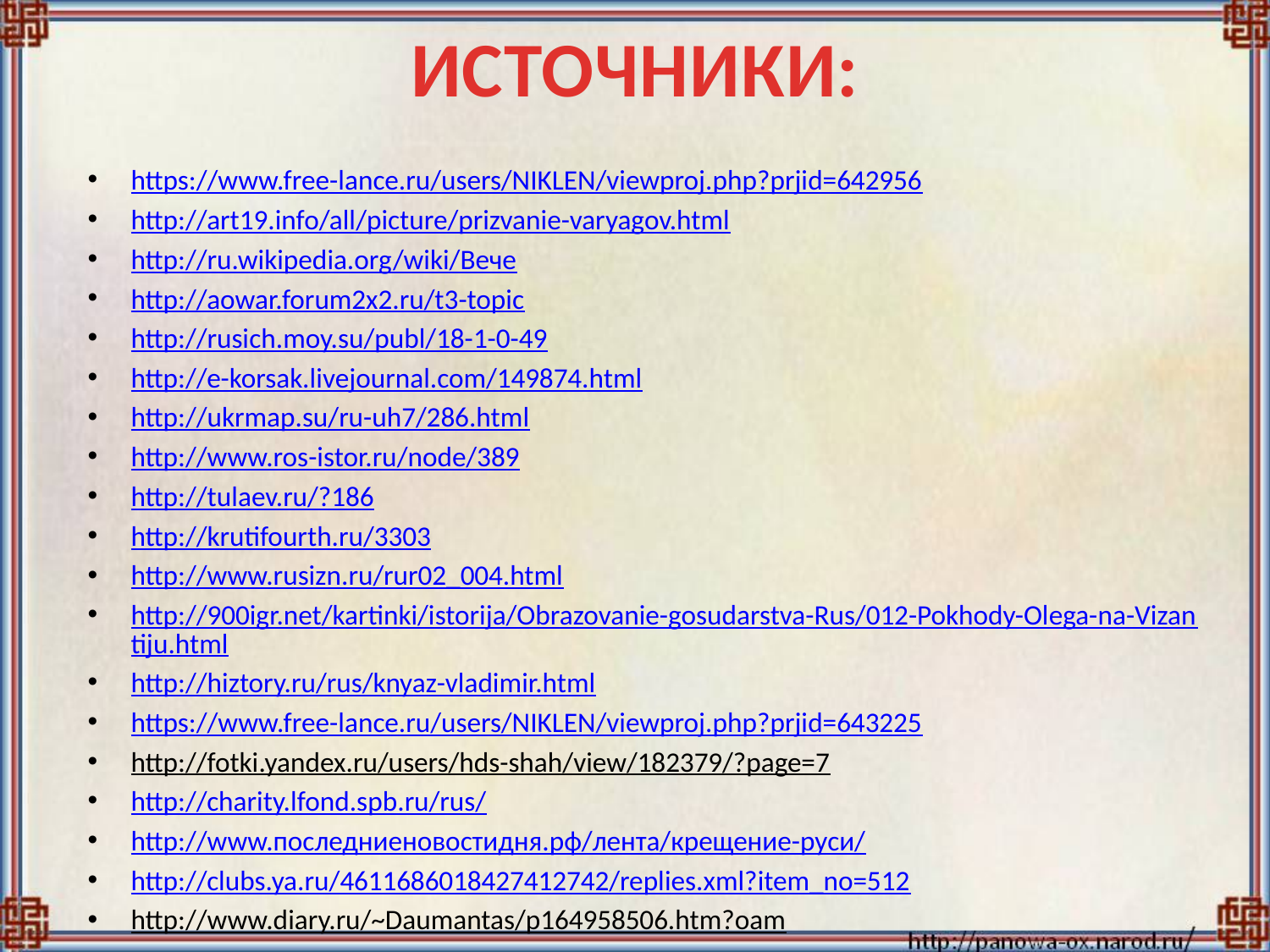

# ИСТОЧНИКИ:

https://www.free-lance.ru/users/NIKLEN/viewproj.php?prjid=642956
http://art19.info/all/picture/prizvanie-varyagov.html
http://ru.wikipedia.org/wiki/Вече
http://aowar.forum2x2.ru/t3-topic
http://rusich.moy.su/publ/18-1-0-49
http://e-korsak.livejournal.com/149874.html
http://ukrmap.su/ru-uh7/286.html
http://www.ros-istor.ru/node/389
http://tulaev.ru/?186
http://krutifourth.ru/3303
http://www.rusizn.ru/rur02_004.html
http://900igr.net/kartinki/istorija/Obrazovanie-gosudarstva-Rus/012-Pokhody-Olega-na-Vizantiju.html
http://hiztory.ru/rus/knyaz-vladimir.html
https://www.free-lance.ru/users/NIKLEN/viewproj.php?prjid=643225
http://fotki.yandex.ru/users/hds-shah/view/182379/?page=7
http://charity.lfond.spb.ru/rus/
http://www.последниеновостидня.рф/лента/крещение-руси/
http://clubs.ya.ru/4611686018427412742/replies.xml?item_no=512
http://www.diary.ru/~Daumantas/p164958506.htm?oam